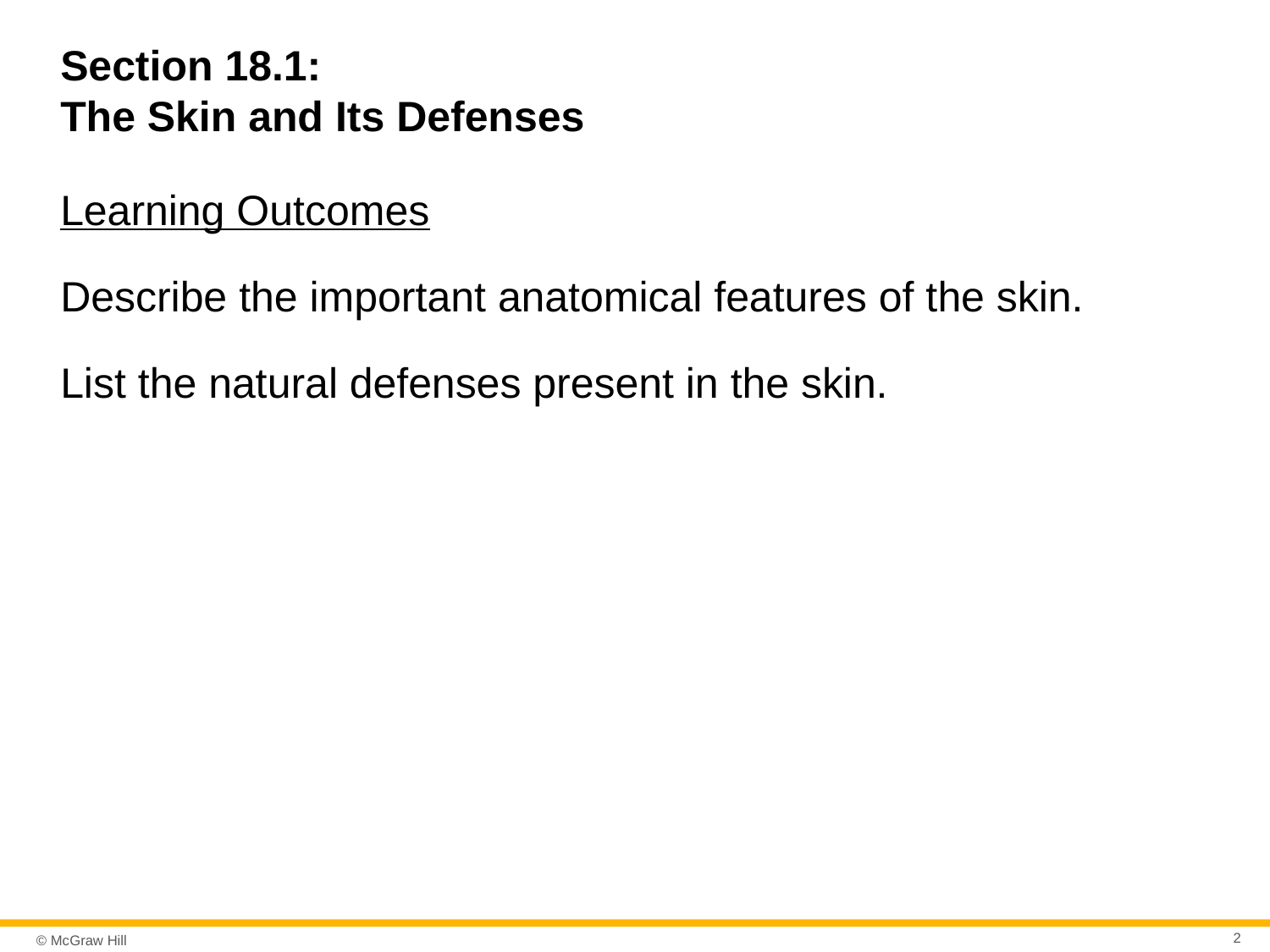

# Section 18.1: The Skin and Its Defenses
Learning Outcomes
Describe the important anatomical features of the skin.
List the natural defenses present in the skin.